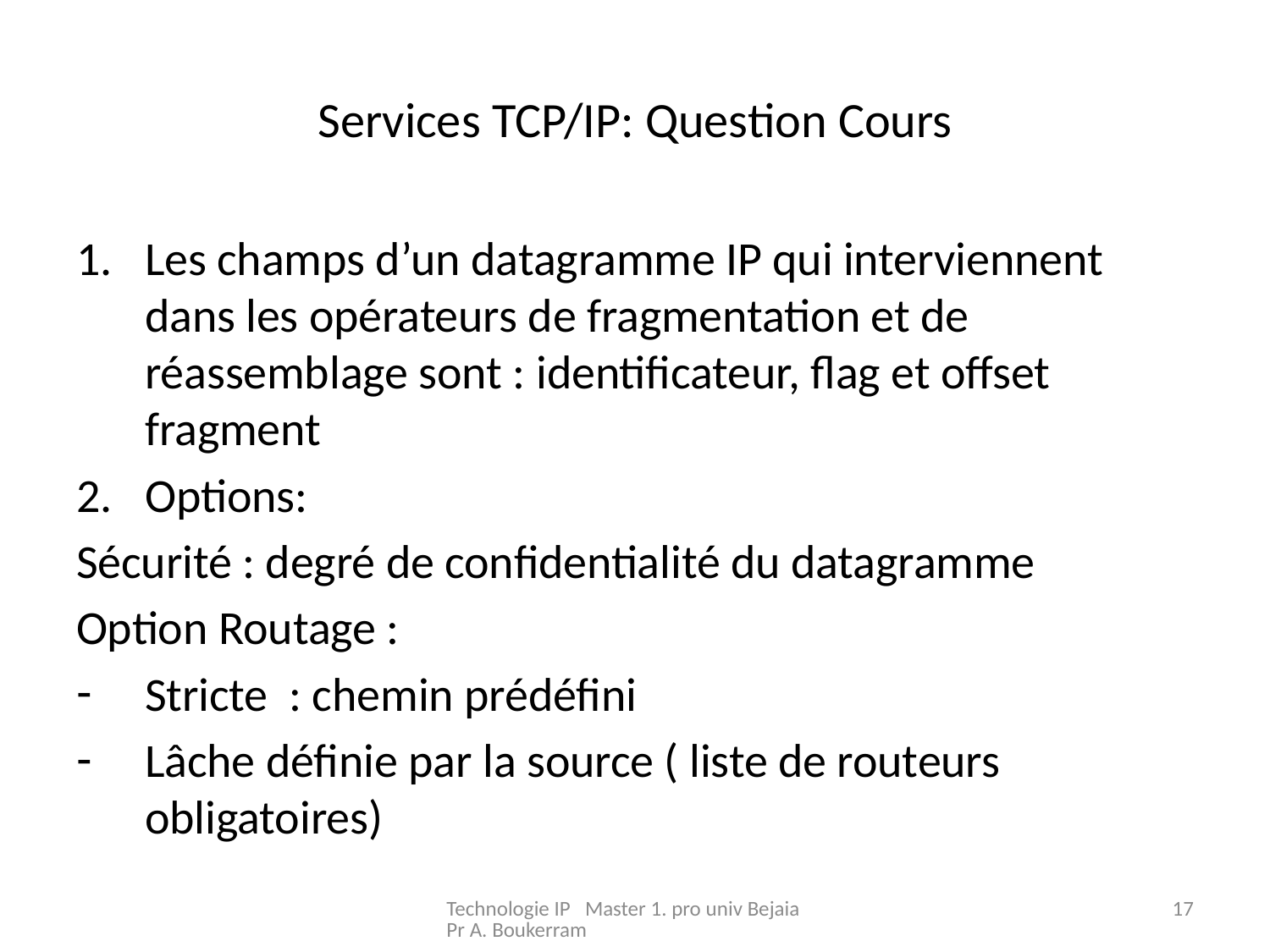

# Services TCP/IP: Question Cours
Les champs d’un datagramme IP qui interviennent dans les opérateurs de fragmentation et de réassemblage sont : identificateur, flag et offset fragment
Options:
Sécurité : degré de confidentialité du datagramme
Option Routage :
Stricte  : chemin prédéfini
Lâche définie par la source ( liste de routeurs obligatoires)

Technologie IP   Master 1. pro univ Bejaia   Pr A. Boukerram
17